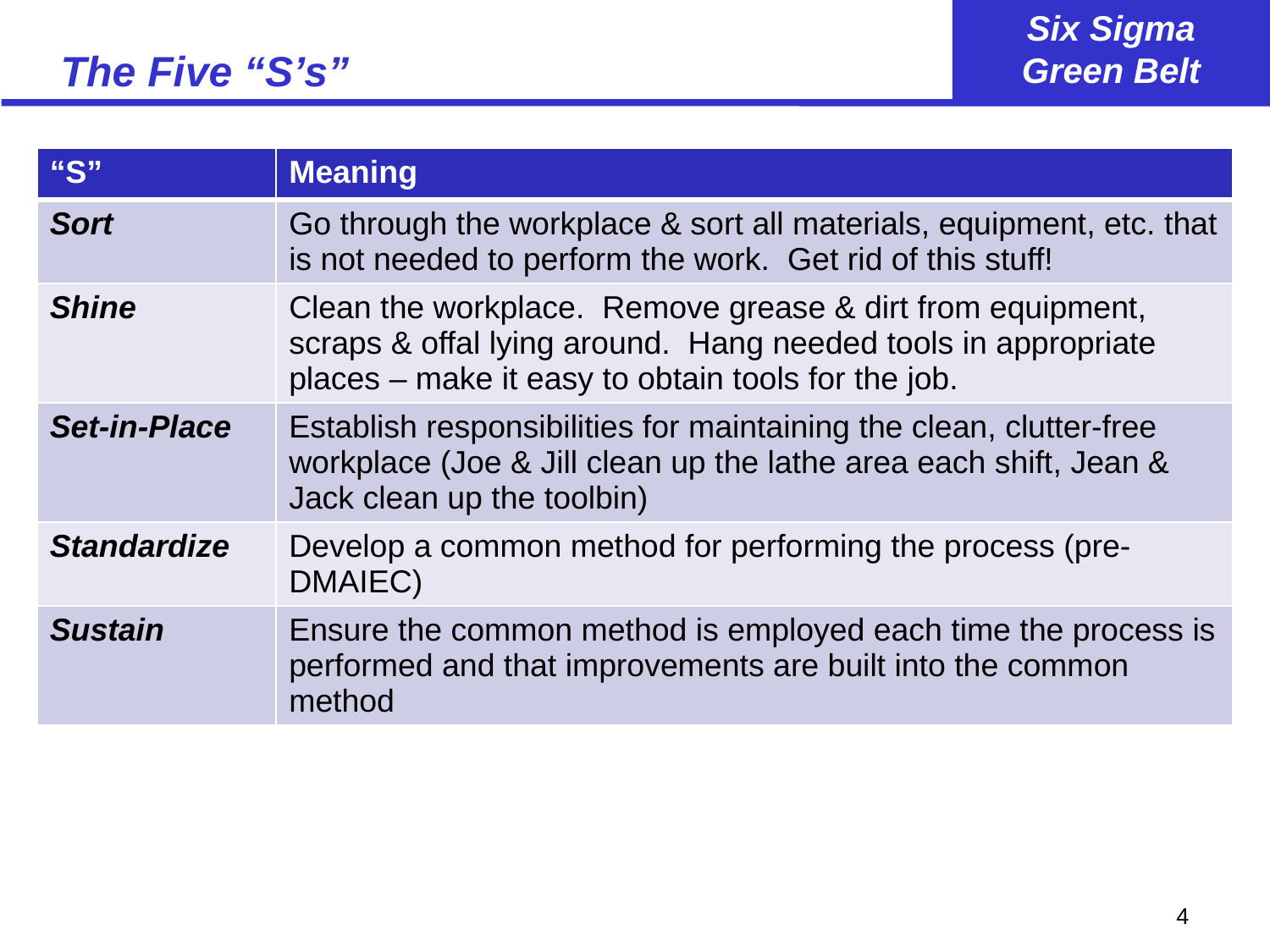

# The Five “S’s”
| “S” | Meaning |
| --- | --- |
| Sort | Go through the workplace & sort all materials, equipment, etc. that is not needed to perform the work. Get rid of this stuff! |
| Shine | Clean the workplace. Remove grease & dirt from equipment, scraps & offal lying around. Hang needed tools in appropriate places – make it easy to obtain tools for the job. |
| Set-in-Place | Establish responsibilities for maintaining the clean, clutter-free workplace (Joe & Jill clean up the lathe area each shift, Jean & Jack clean up the toolbin) |
| Standardize | Develop a common method for performing the process (pre-DMAIEC) |
| Sustain | Ensure the common method is employed each time the process is performed and that improvements are built into the common method |